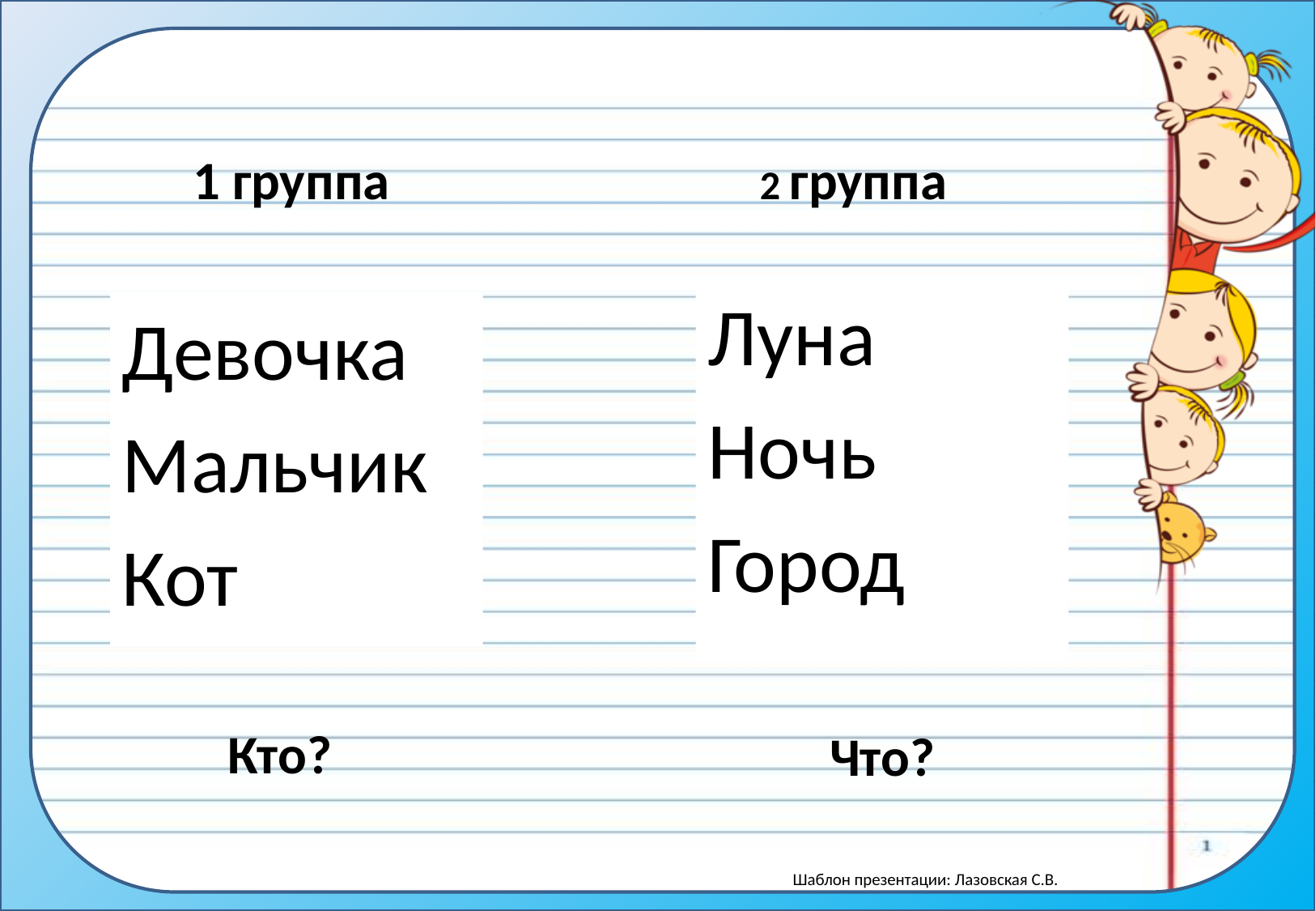

1 группа
2 группа
Луна
Ночь
Город
Девочка
Мальчик
Кот
Кто?
Что?